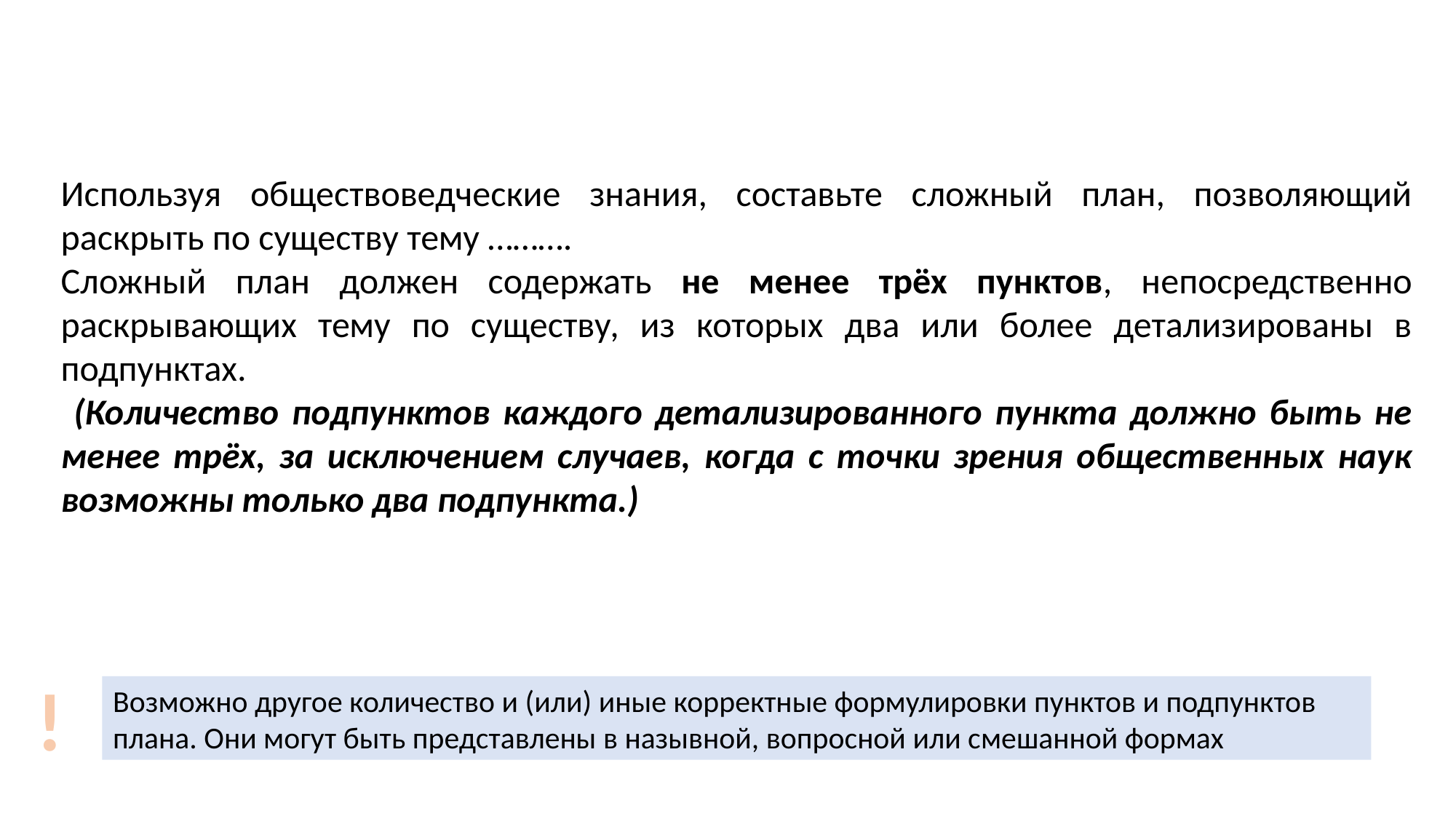

Используя обществоведческие знания, составьте сложный план, позволяющий раскрыть по существу тему ……….
Сложный план должен содержать не менее трёх пунктов, непосредственно раскрывающих тему по существу, из которых два или более детализированы в подпунктах.
 (Количество подпунктов каждого детализированного пункта должно быть не менее трёх, за исключением случаев, когда с точки зрения общественных наук возможны только два подпункта.)
!
Возможно другое количество и (или) иные корректные формулировки пунктов и подпунктов плана. Они могут быть представлены в назывной, вопросной или смешанной формах